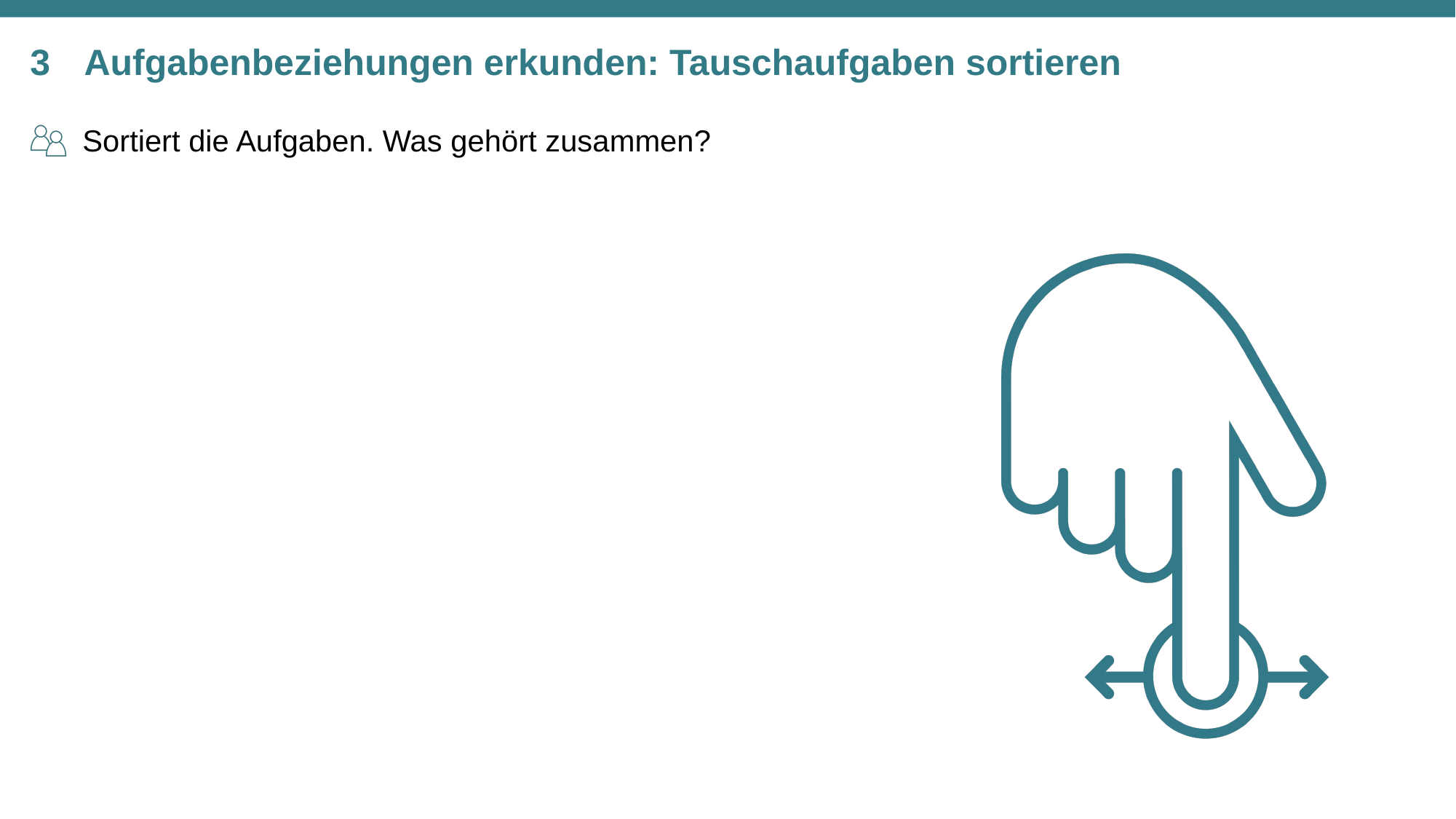

# 3	Aufgabenbeziehungen erkunden: Tauschaufgaben sortieren
|  | Sortiert die Aufgaben. Was gehört zusammen? |
| --- | --- |